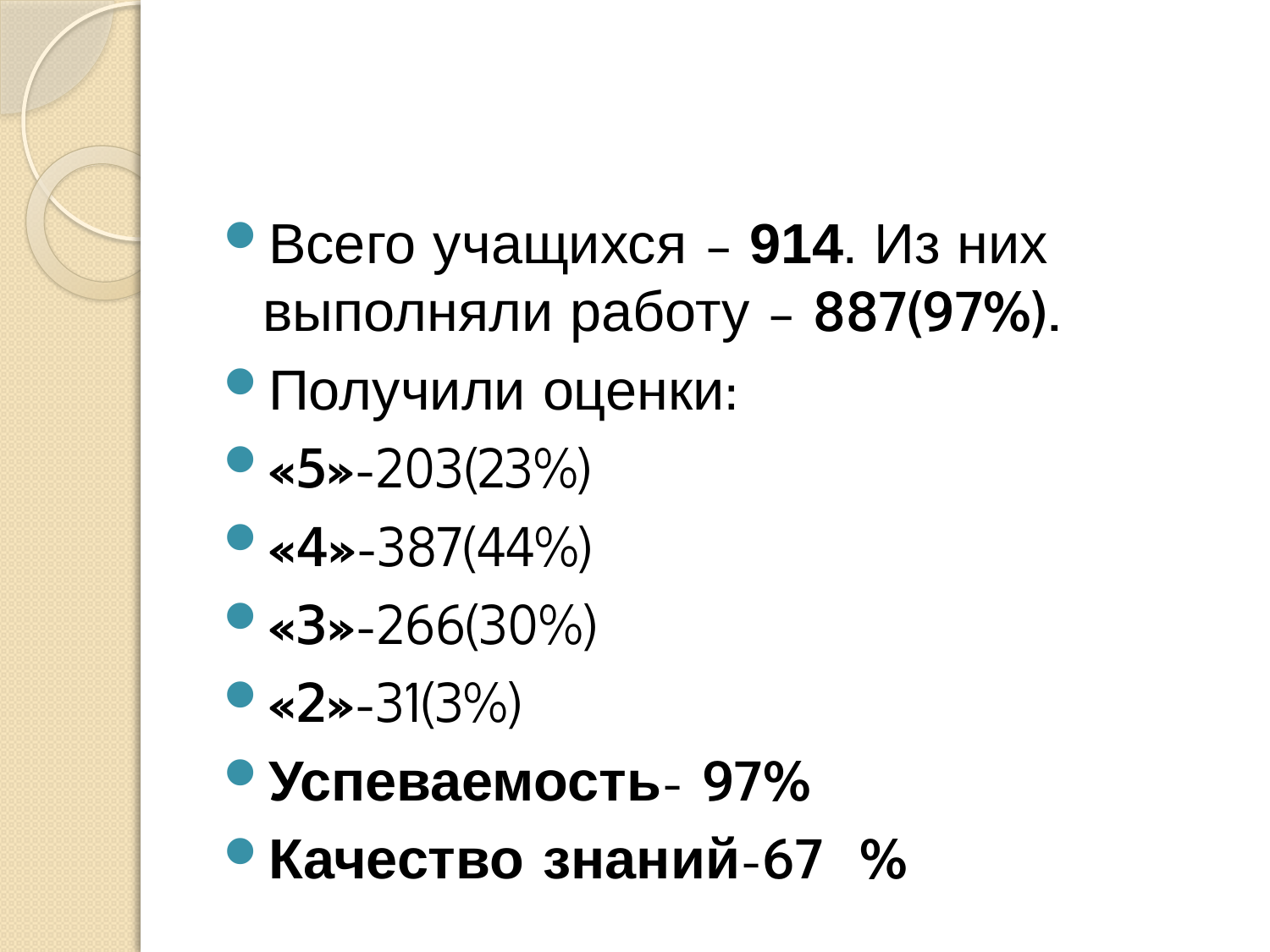

#
Всего учащихся – 914. Из них выполняли работу – 887(97%).
Получили оценки:
«5»-203(23%)
«4»-387(44%)
«3»-266(30%)
«2»-31(3%)
Успеваемость- 97%
Качество знаний-67  %